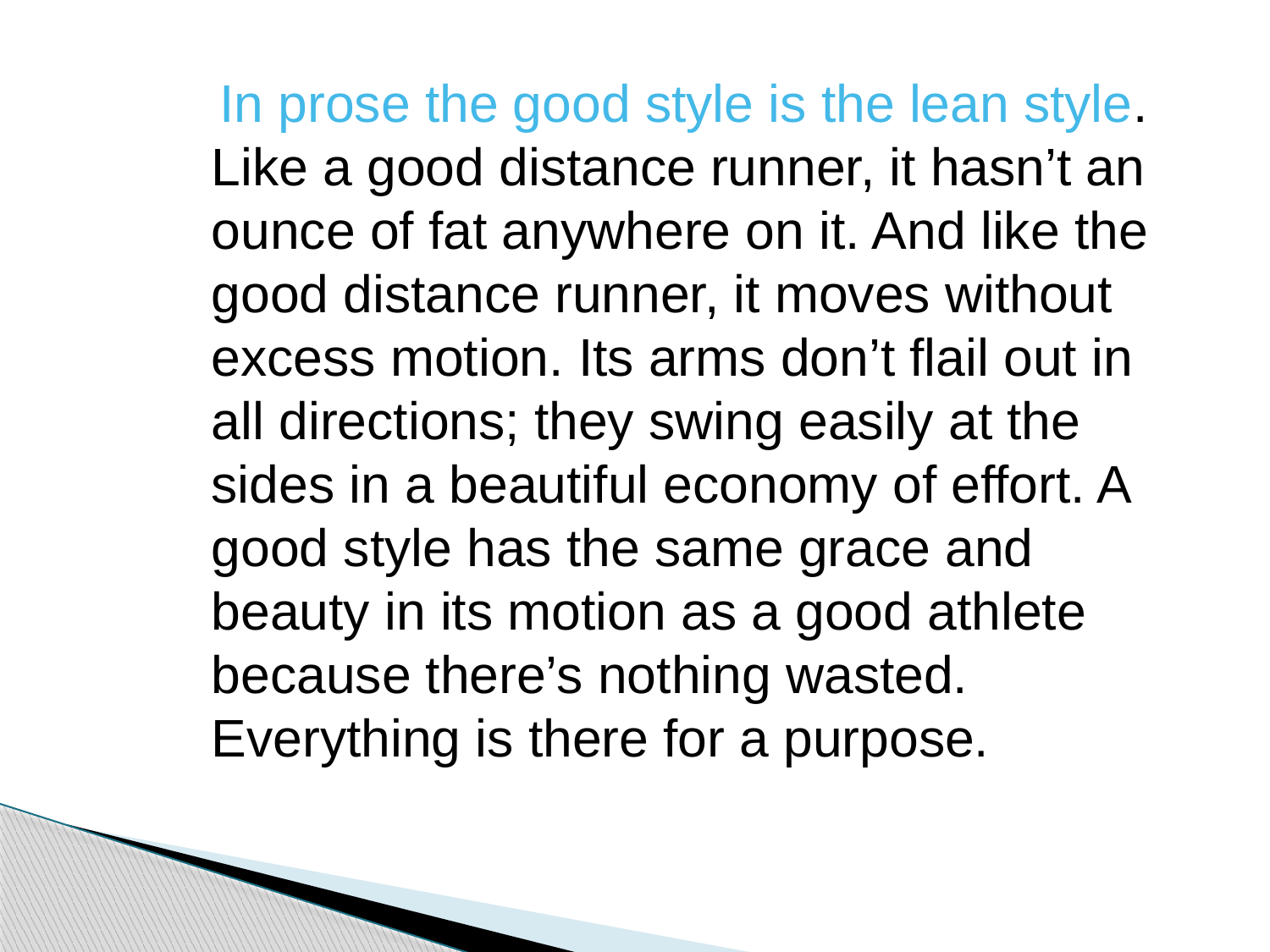

In prose the good style is the lean style. Like a good distance runner, it hasn’t an ounce of fat anywhere on it. And like the good distance runner, it moves without excess motion. Its arms don’t flail out in all directions; they swing easily at the sides in a beautiful economy of effort. A good style has the same grace and beauty in its motion as a good athlete because there’s nothing wasted. Everything is there for a purpose.